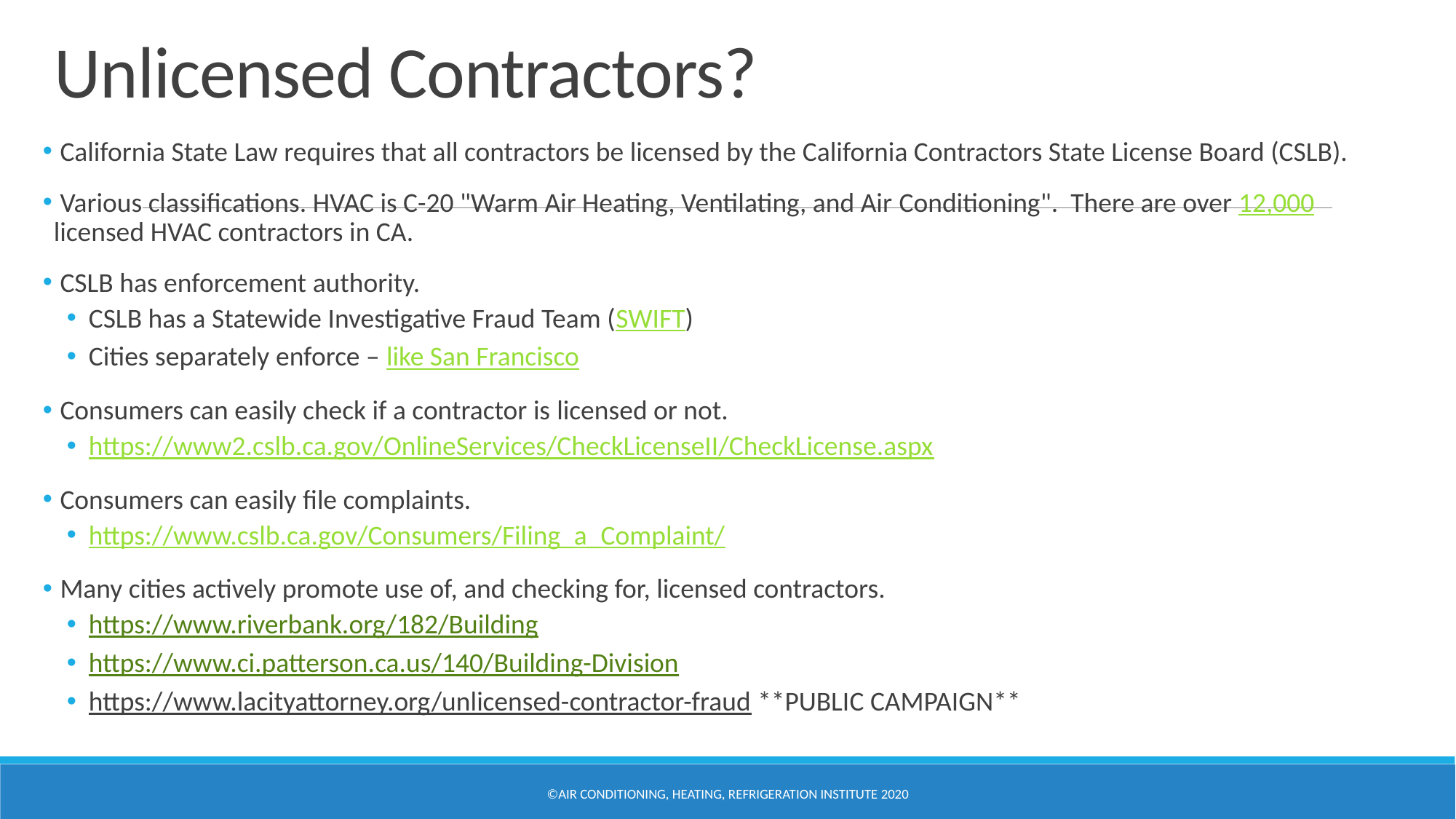

# Unlicensed Contractors?
 California State Law requires that all contractors be licensed by the California Contractors State License Board (CSLB).
 Various classifications. HVAC is C-20 "Warm Air Heating, Ventilating, and Air Conditioning".  There are over 12,000 licensed HVAC contractors in CA.
 CSLB has enforcement authority.
CSLB has a Statewide Investigative Fraud Team (SWIFT)
Cities separately enforce – like San Francisco
 Consumers can easily check if a contractor is licensed or not.
https://www2.cslb.ca.gov/OnlineServices/CheckLicenseII/CheckLicense.aspx
 Consumers can easily file complaints.
https://www.cslb.ca.gov/Consumers/Filing_a_Complaint/
 Many cities actively promote use of, and checking for, licensed contractors.
https://www.riverbank.org/182/Building
https://www.ci.patterson.ca.us/140/Building-Division
https://www.lacityattorney.org/unlicensed-contractor-fraud **PUBLIC CAMPAIGN**
©Air Conditioning, Heating, Refrigeration Institute 2020